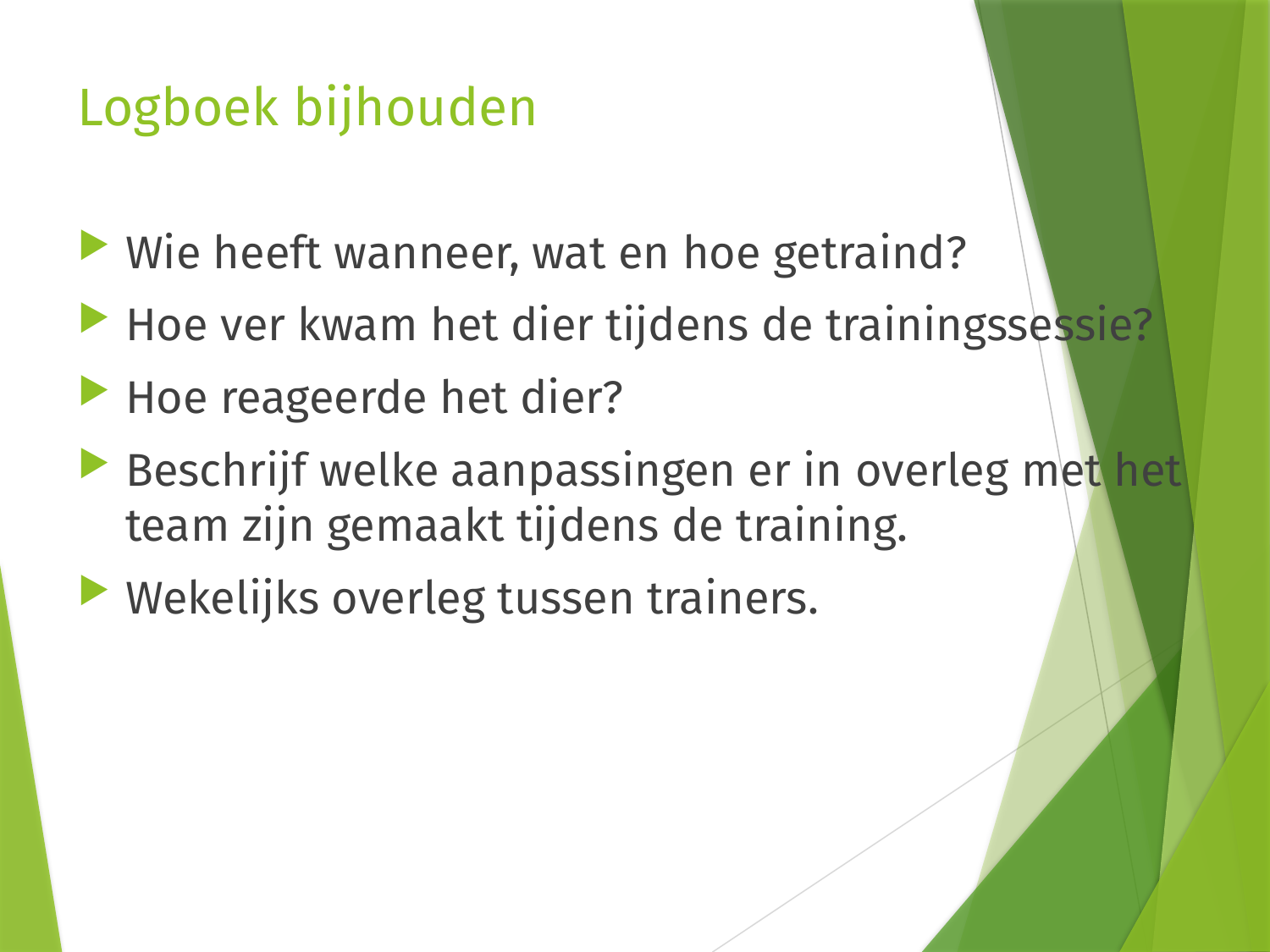

# Logboek bijhouden
Wie heeft wanneer, wat en hoe getraind?
Hoe ver kwam het dier tijdens de trainingssessie?
Hoe reageerde het dier?
Beschrijf welke aanpassingen er in overleg met het team zijn gemaakt tijdens de training.
Wekelijks overleg tussen trainers.